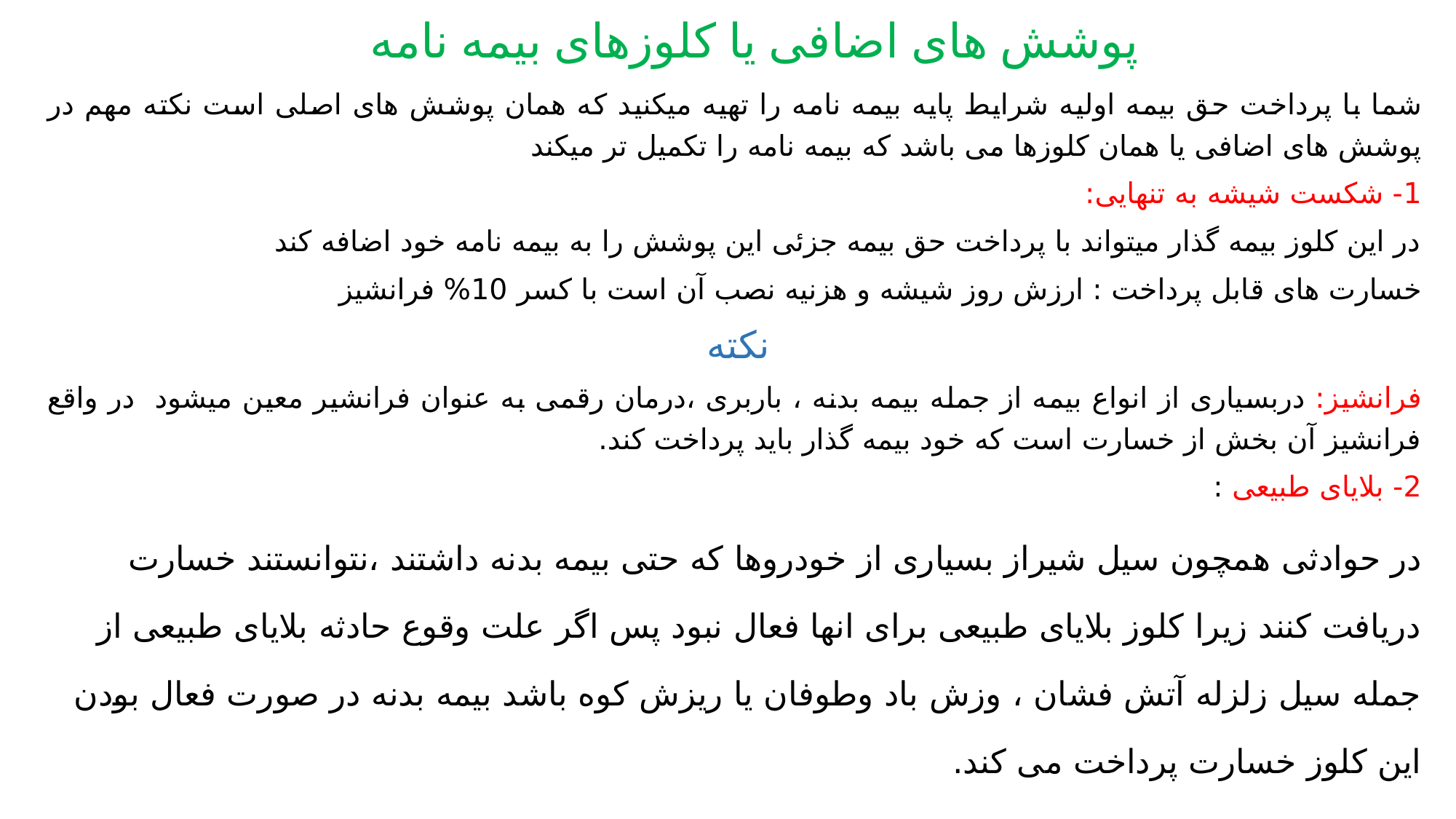

# پوشش های اضافی یا کلوزهای بیمه نامه
شما با پرداخت حق بیمه اولیه شرایط پایه بیمه نامه را تهیه میکنید که همان پوشش های اصلی است نکته مهم در پوشش های اضافی یا همان کلوزها می باشد که بیمه نامه را تکمیل تر میکند
1- شکست شیشه به تنهایی:
در این کلوز بیمه گذار میتواند با پرداخت حق بیمه جزئی این پوشش را به بیمه نامه خود اضافه کند
خسارت های قابل پرداخت : ارزش روز شیشه و هزنیه نصب آن است با کسر 10% فرانشیز
نکته
فرانشیز: دربسیاری از انواع بیمه از جمله بیمه بدنه ، باربری ،درمان رقمی به عنوان فرانشیر معین میشود  در واقع فرانشیز آن بخش از خسارت است که خود بیمه گذار باید پرداخت کند.
2- بلایای طبیعی :
در حوادثی همچون سیل شیراز بسیاری از خودروها که حتی بیمه بدنه داشتند ،نتوانستند خسارت دریافت کنند زیرا کلوز بلایای طبیعی برای انها فعال نبود پس اگر علت وقوع حادثه بلایای طبیعی از جمله سیل زلزله آتش فشان ، وزش باد وطوفان یا ریزش کوه باشد بیمه بدنه در صورت فعال بودن این کلوز خسارت پرداخت می کند.